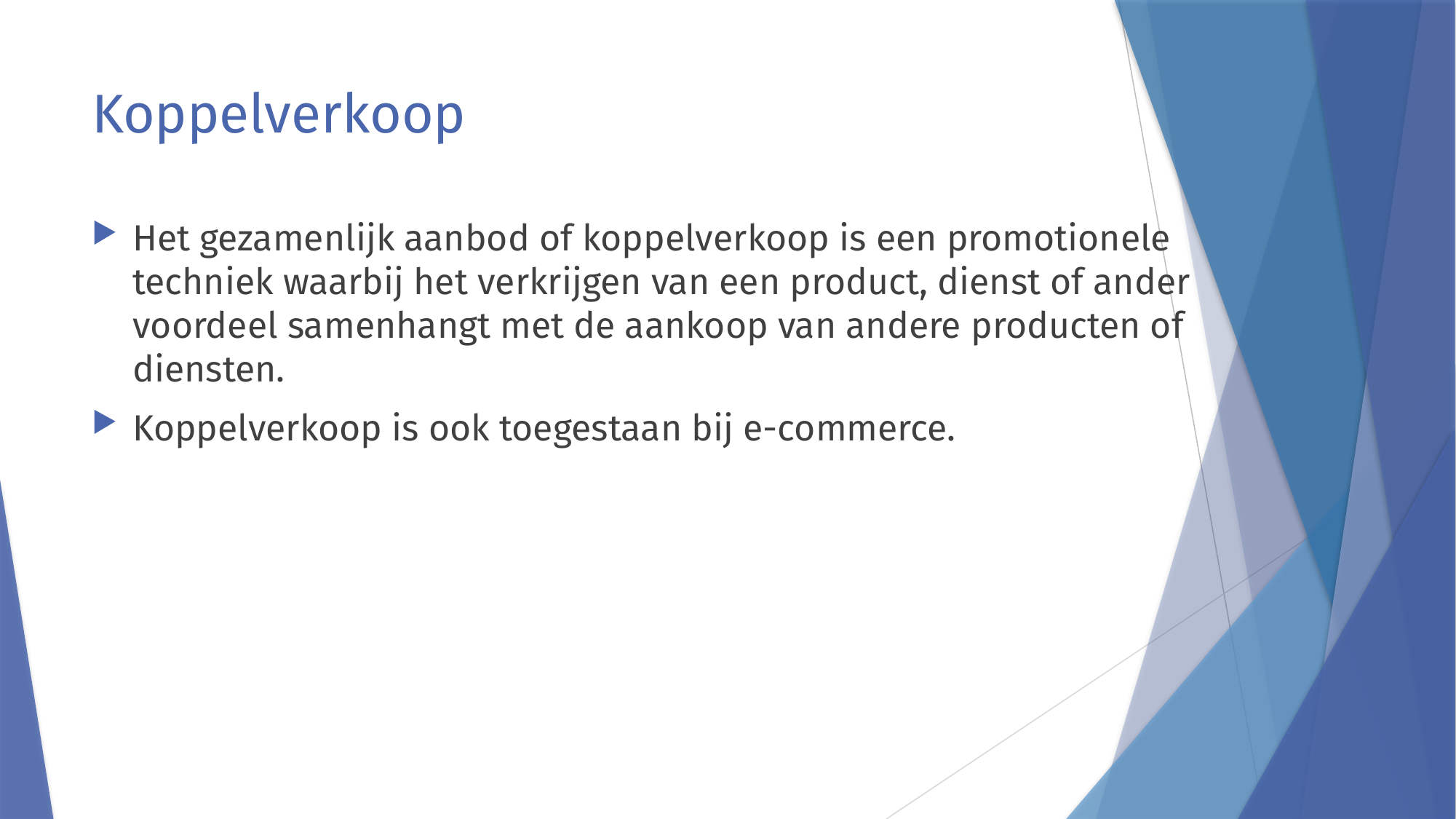

# Koppelverkoop
Het gezamenlijk aanbod of koppelverkoop is een promotionele techniek waarbij het verkrijgen van een product, dienst of ander voordeel samenhangt met de aankoop van andere producten of diensten.
Koppelverkoop is ook toegestaan bij e-commerce.